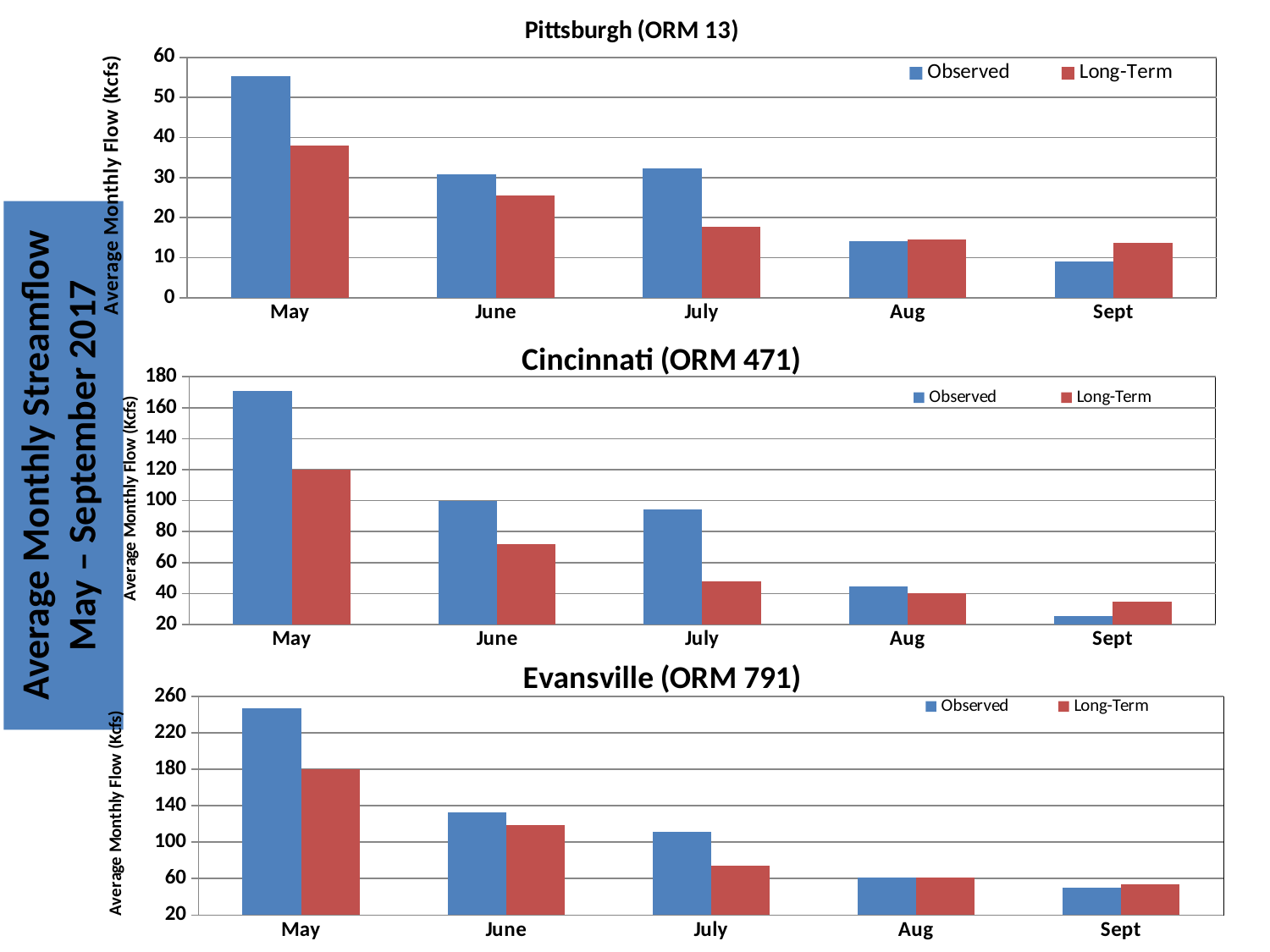

### Chart: Pittsburgh (ORM 13)

| Category | Observed | Long-Term |
|---|---|---|
| May | 55.25217391304346 | 37.9 |
| June | 30.78749999999999 | 25.6 |
| July | 32.308 | 17.8 |
| Aug | 14.18846153846154 | 14.5 |
| Sept | 8.99 | 13.8 |
Average Monthly Streamflow May – September 2017

### Chart: Cincinnati (ORM 471)

| Category | Observed | Long-Term |
|---|---|---|
| May | 170.9521739130435 | 120.2 |
| June | 99.91666666666669 | 72.1 |
| July | 94.064 | 48.1 |
| Aug | 44.80769230769229 | 40.2 |
| Sept | 25.59 | 34.80000000000001 |

### Chart: Evansville (ORM 791)

| Category | Observed | Long-Term |
|---|---|---|
| May | 246.9956521739131 | 180.4 |
| June | 132.95833333333343 | 118.8 |
| July | 111.80000000000001 | 74.4 |
| Aug | 61.546153846153864 | 61.0 |
| Sept | 50.32 | 54.1 |